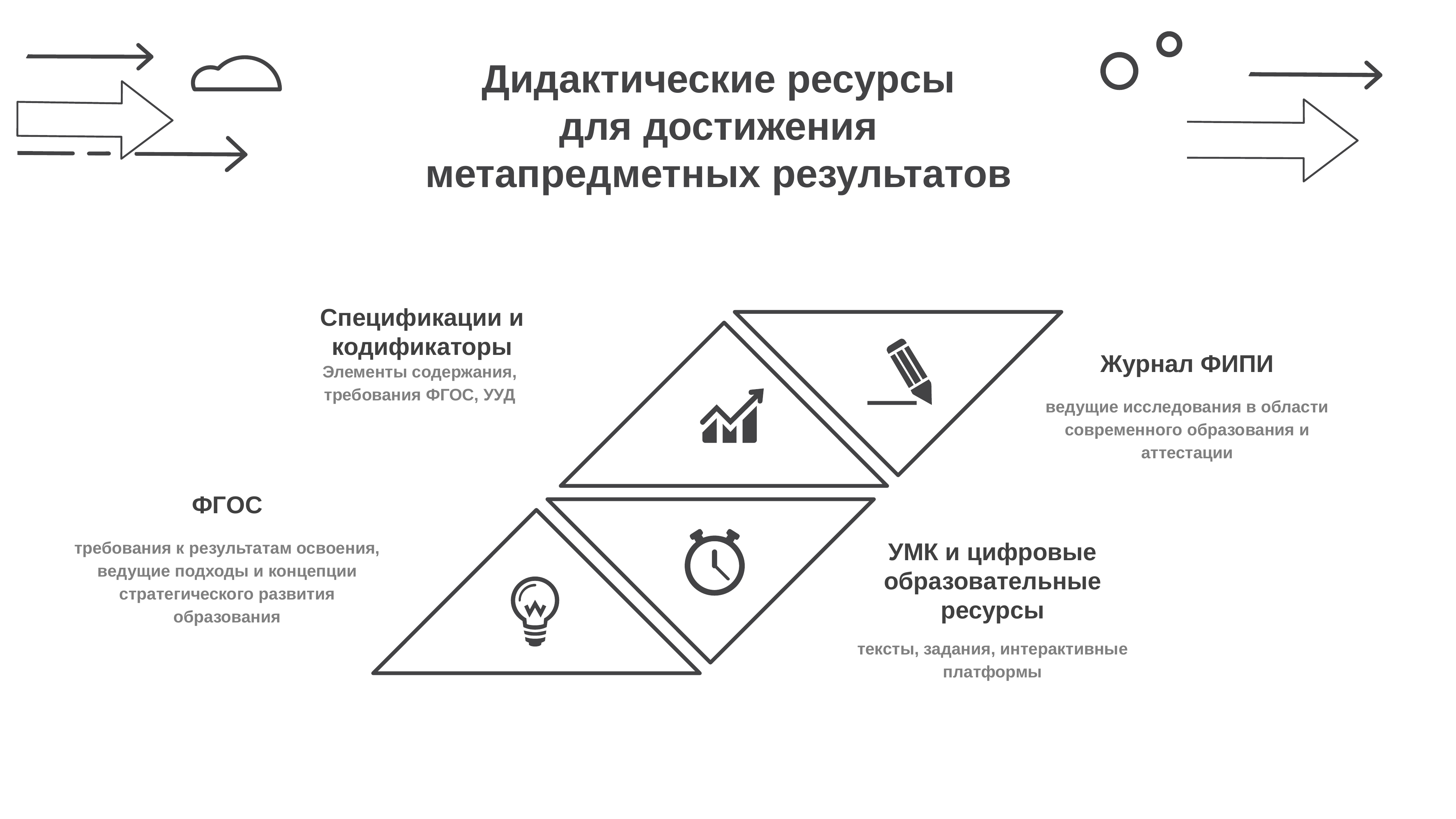

Дидактические ресурсы
для достижения
метапредметных результатов

Спецификации и кодификаторы
Элементы содержания,
требования ФГОС, УУД

Журнал ФИПИ
ведущие исследования в области современного образования и аттестации

ФГОС
требования к результатам освоения, ведущие подходы и концепции стратегического развития образования

УМК и цифровые образовательные ресурсы
тексты, задания, интерактивные платформы